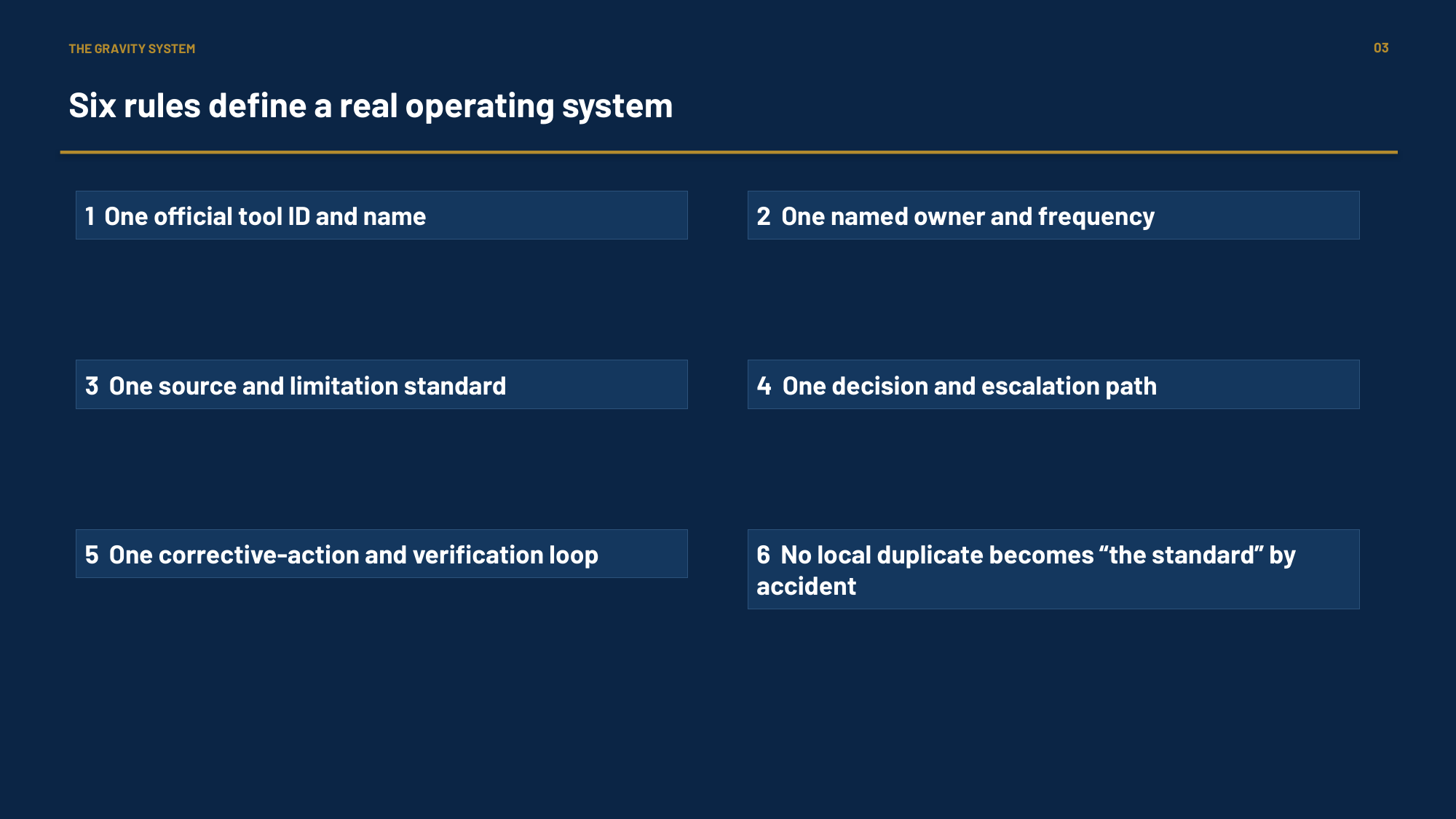

03
THE GRAVITY SYSTEM
Six rules define a real operating system

1  One official tool ID and name
2  One named owner and frequency
3  One source and limitation standard
4  One decision and escalation path
5  One corrective-action and verification loop
6  No local duplicate becomes “the standard” by accident